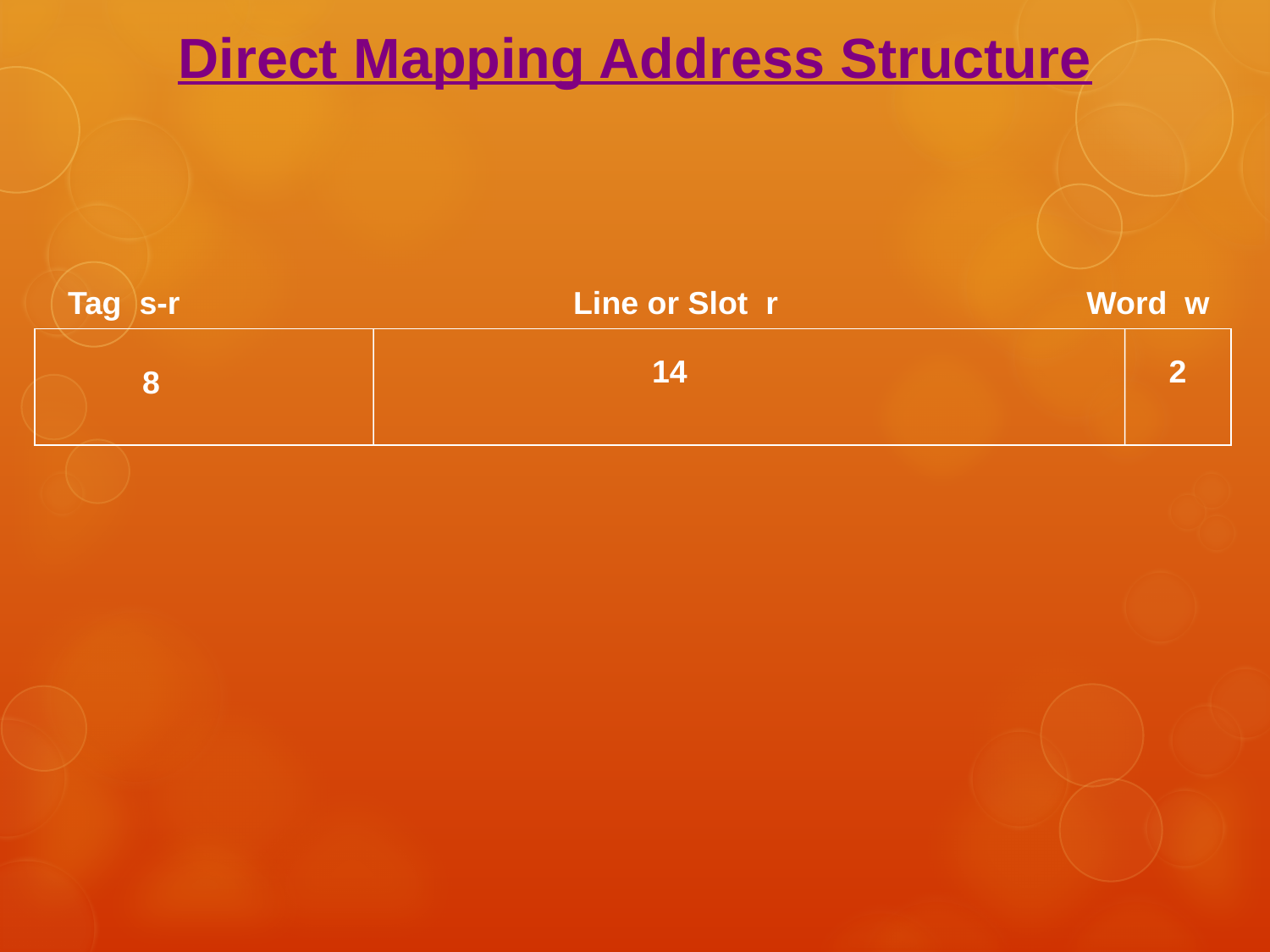

# Direct Mapping Address Structure
Tag  s-r
Line or Slot  r
Word  w

14
2
8